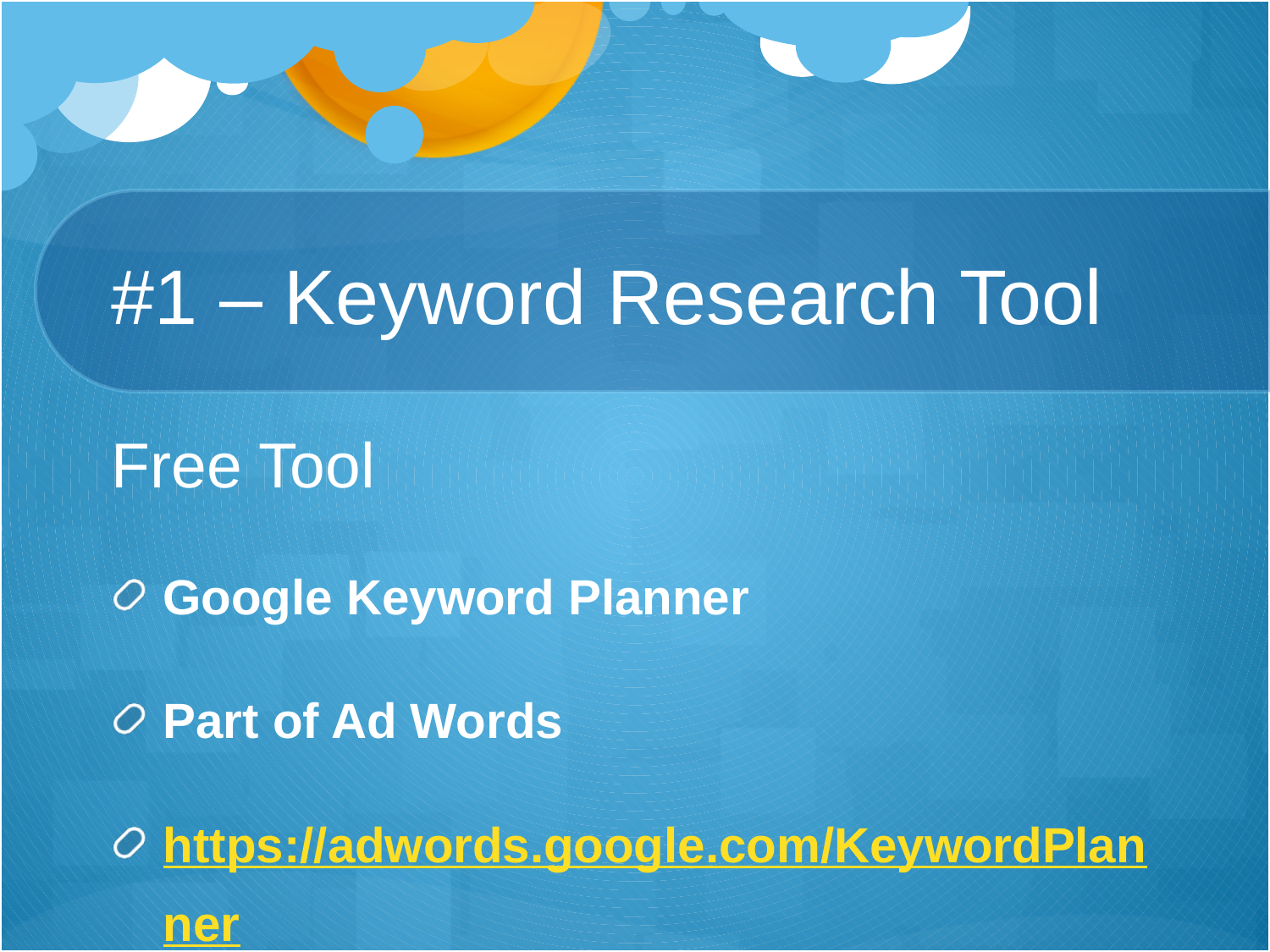

# #1 – Keyword Research Tool
Free Tool
Google Keyword Planner
Part of Ad Words
https://adwords.google.com/KeywordPlanner